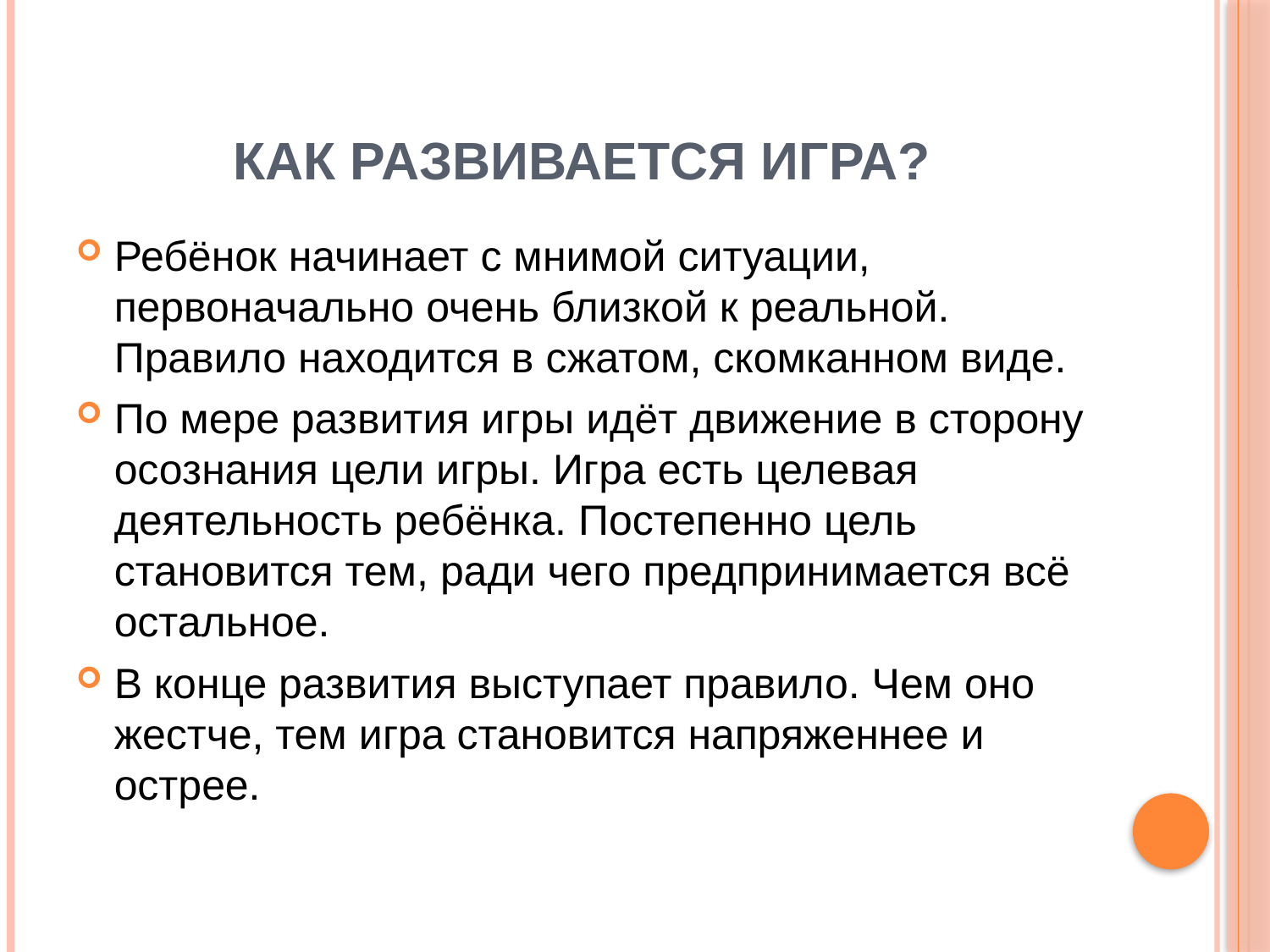

# КАК РАЗВИВАЕТСЯ ИГРА?
Ребёнок начинает с мнимой ситуации, первоначально очень близкой к реальной. Правило находится в сжатом, скомканном виде.
По мере развития игры идёт движение в сторону осознания цели игры. Игра есть целевая деятельность ребёнка. Постепенно цель становится тем, ради чего предпринимается всё остальное.
В конце развития выступает правило. Чем оно жестче, тем игра становится напряженнее и острее.